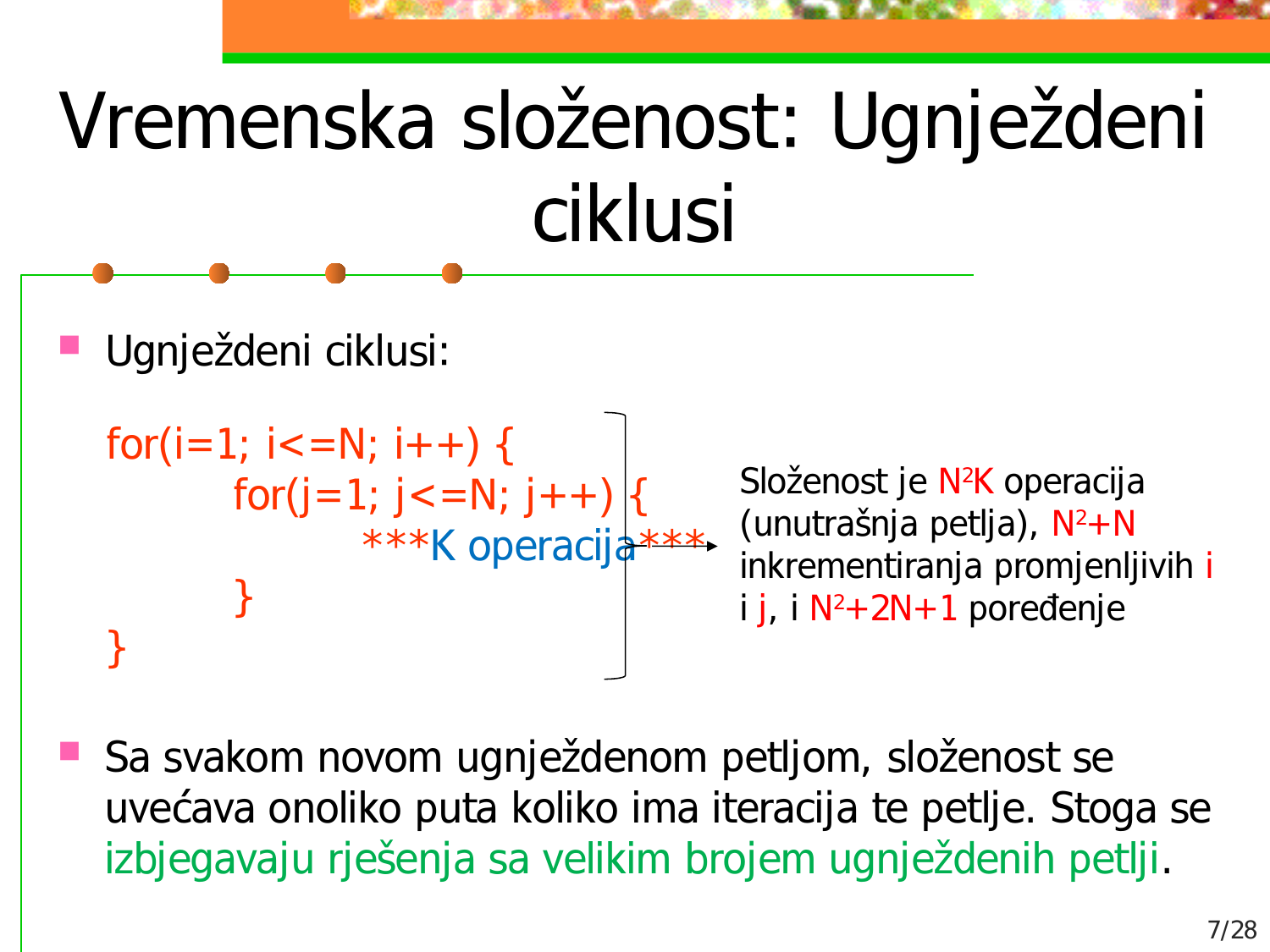

# Vremenska složenost: Ugnježdeni ciklusi
Ugnježdeni ciklusi:

for(i=1; i<=N; i++) {
	for(j=1; j<=N; j++) {
		***K operacija***
	}
}

Sa svakom novom ugnježdenom petljom, složenost se uvećava onoliko puta koliko ima iteracija te petlje. Stoga se izbjegavaju rješenja sa velikim brojem ugnježdenih petlji.

Složenost je N2K operacija (unutrašnja petlja), N2+N inkrementiranja promjenljivih i i j, i N2+2N+1 poređenje

7/28